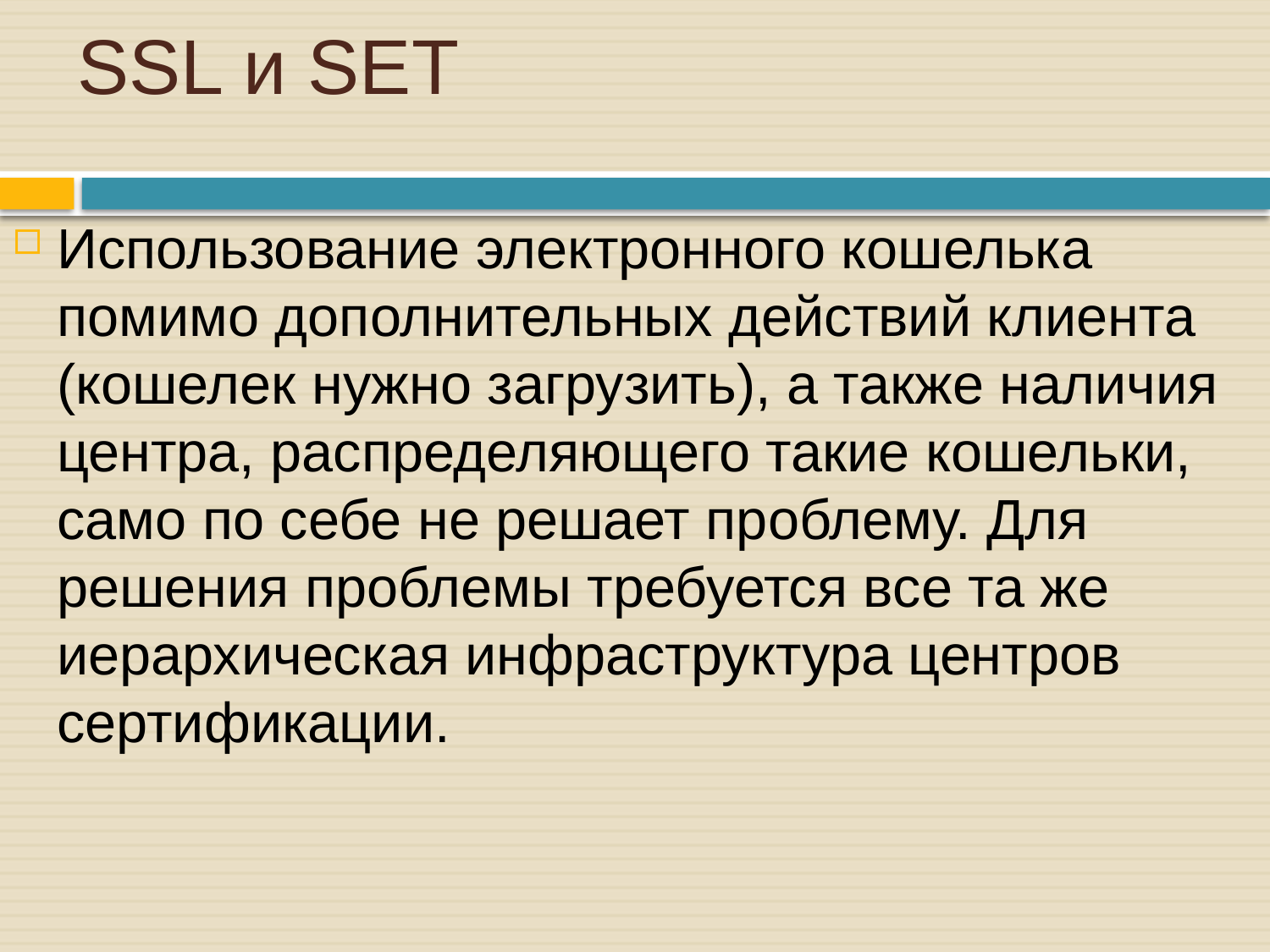

# SSL и SET
Использование электронного кошелька помимо дополнительных действий клиента (кошелек нужно загрузить), а также наличия центра, распределяющего такие кошельки, само по себе не решает проблему. Для решения проблемы требуется все та же иерархическая инфраструктура центров сертификации.